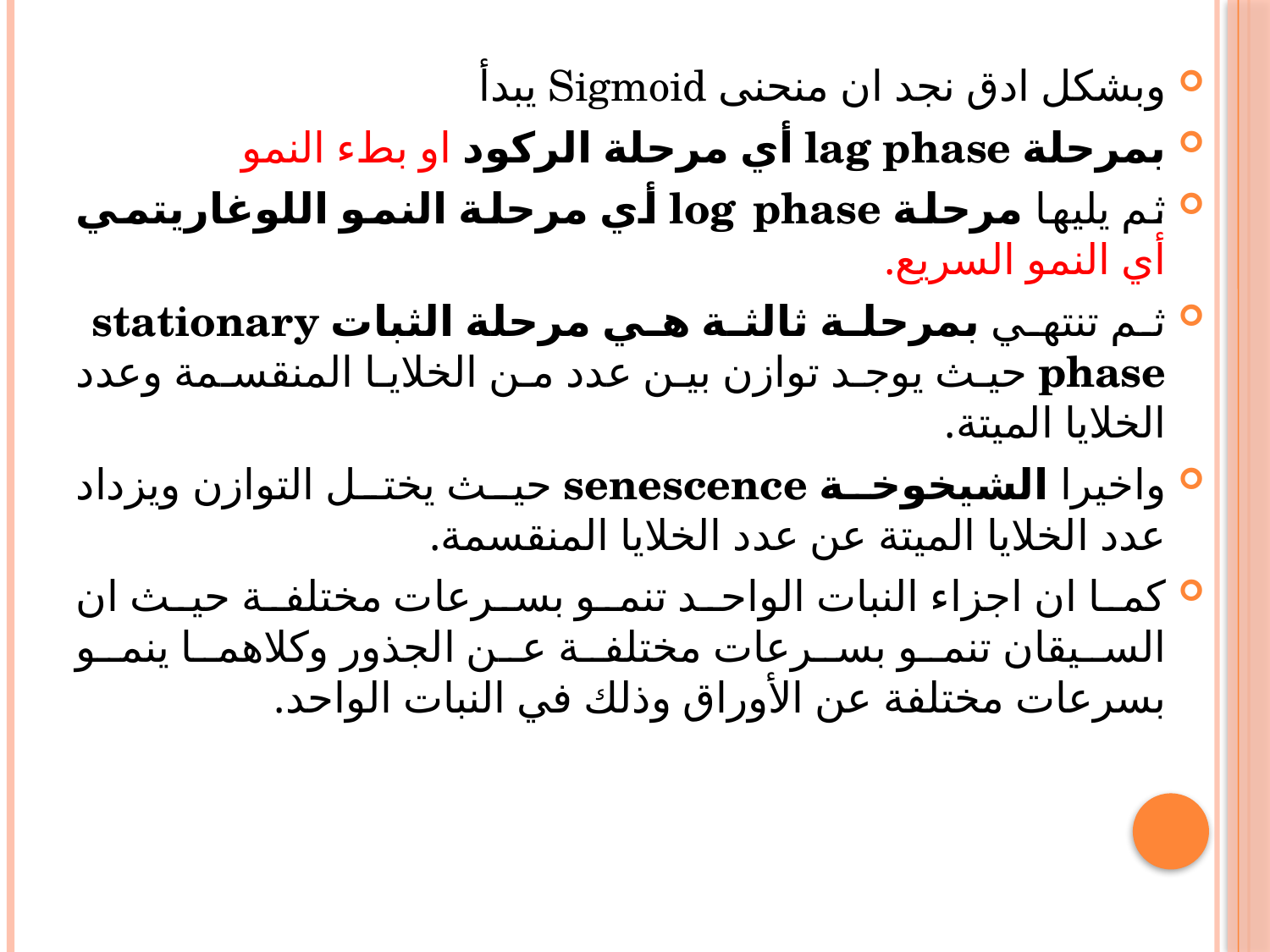

وبشكل ادق نجد ان منحنى Sigmoid يبدأ
بمرحلة lag phase أي مرحلة الركود او بطء النمو
ثم يليها مرحلة log phase أي مرحلة النمو اللوغاريتمي أي النمو السريع.
ثم تنتهي بمرحلة ثالثة هي مرحلة الثبات stationary phase حيث يوجد توازن بين عدد من الخلايا المنقسمة وعدد الخلايا الميتة.
واخيرا الشيخوخة senescence حيث يختل التوازن ويزداد عدد الخلايا الميتة عن عدد الخلايا المنقسمة.
كما ان اجزاء النبات الواحد تنمو بسرعات مختلفة حيث ان السيقان تنمو بسرعات مختلفة عن الجذور وكلاهما ينمو بسرعات مختلفة عن الأوراق وذلك في النبات الواحد.